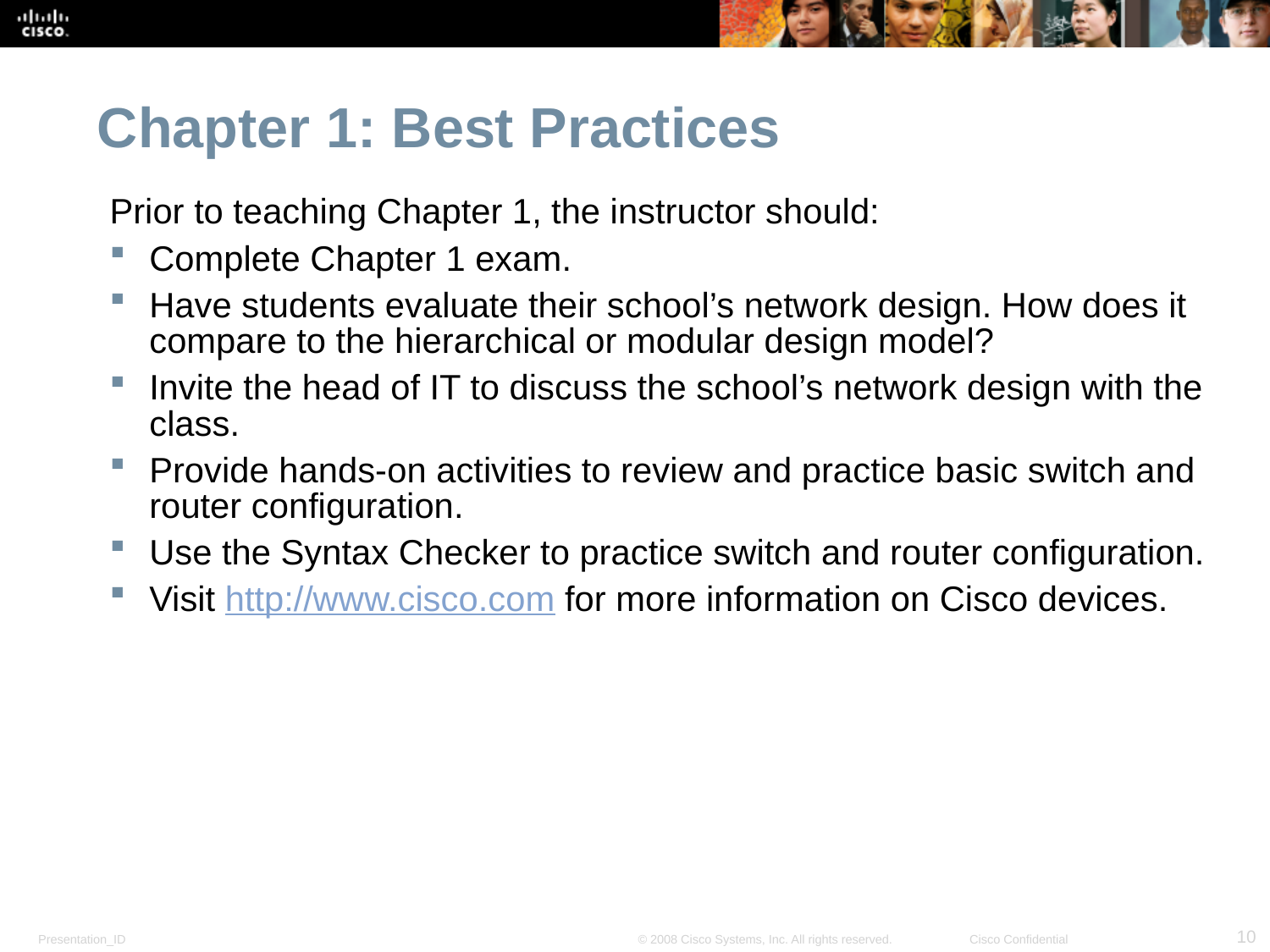

Chapter 1: Best Practices
Prior to teaching Chapter 1, the instructor should:
Complete Chapter 1 exam.
Have students evaluate their school’s network design. How does it compare to the hierarchical or modular design model?
Invite the head of IT to discuss the school’s network design with the class.
Provide hands-on activities to review and practice basic switch and router configuration.
Use the Syntax Checker to practice switch and router configuration.
Visit http://www.cisco.com for more information on Cisco devices.